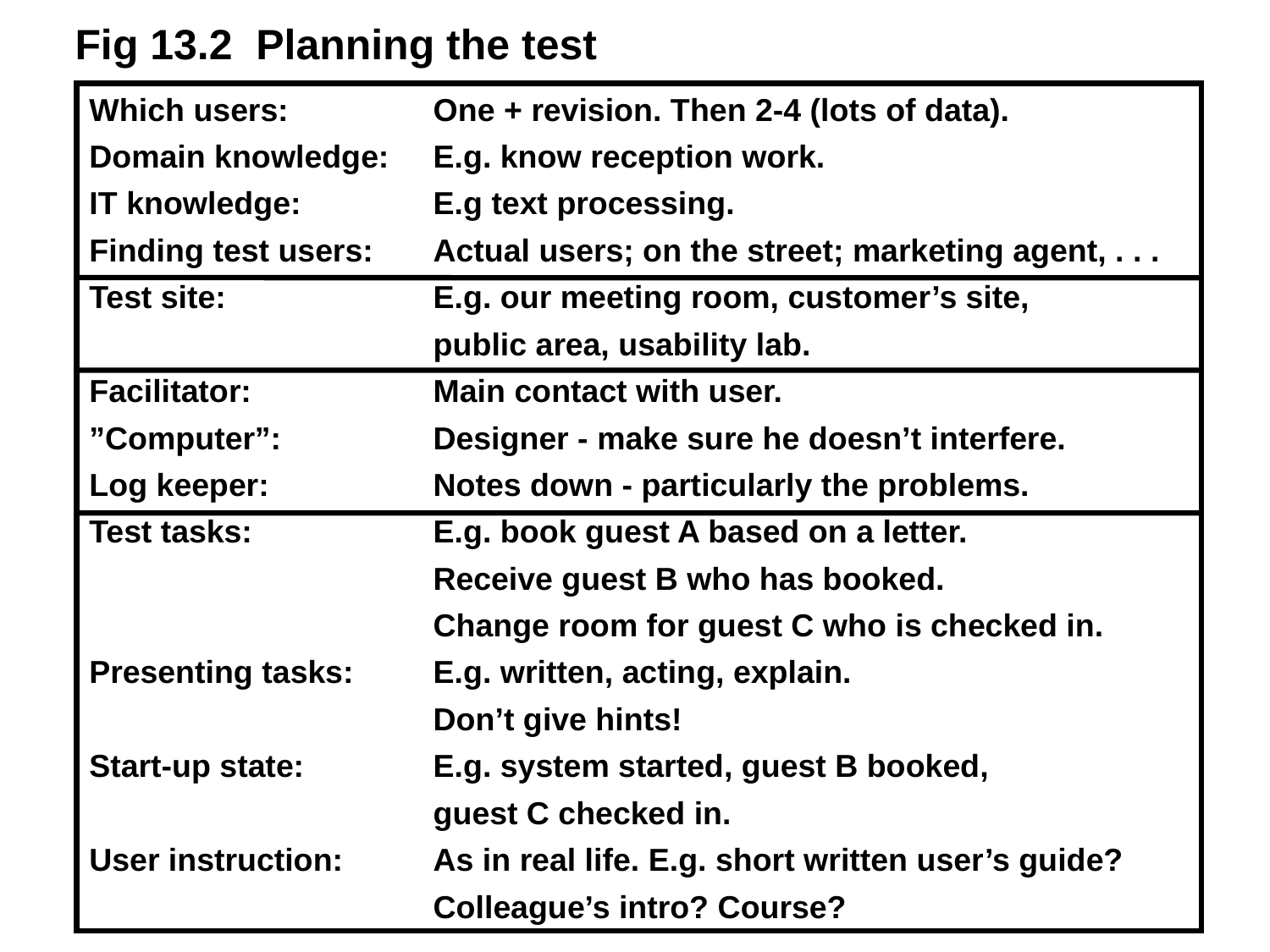

Fig 13.2  Planning the test
Which users:	One + revision. Then 2-4 (lots of data).
Domain knowledge:	E.g. know reception work.
IT knowledge:	E.g text processing.
Finding test users:	Actual users; on the street; marketing agent, . . .
Test site:	E.g. our meeting room, customer’s site,
	public area, usability lab.
Facilitator:	Main contact with user.
”Computer”:	Designer - make sure he doesn’t interfere.
Log keeper:	Notes down - particularly the problems.
Test tasks:	E.g. book guest A based on a letter.
	Receive guest B who has booked.
	Change room for guest C who is checked in.
Presenting tasks:	E.g. written, acting, explain.
	Don’t give hints!
Start-up state:	E.g. system started, guest B booked,
	guest C checked in.
User instruction:	As in real life. E.g. short written user’s guide?
	Colleague’s intro? Course?